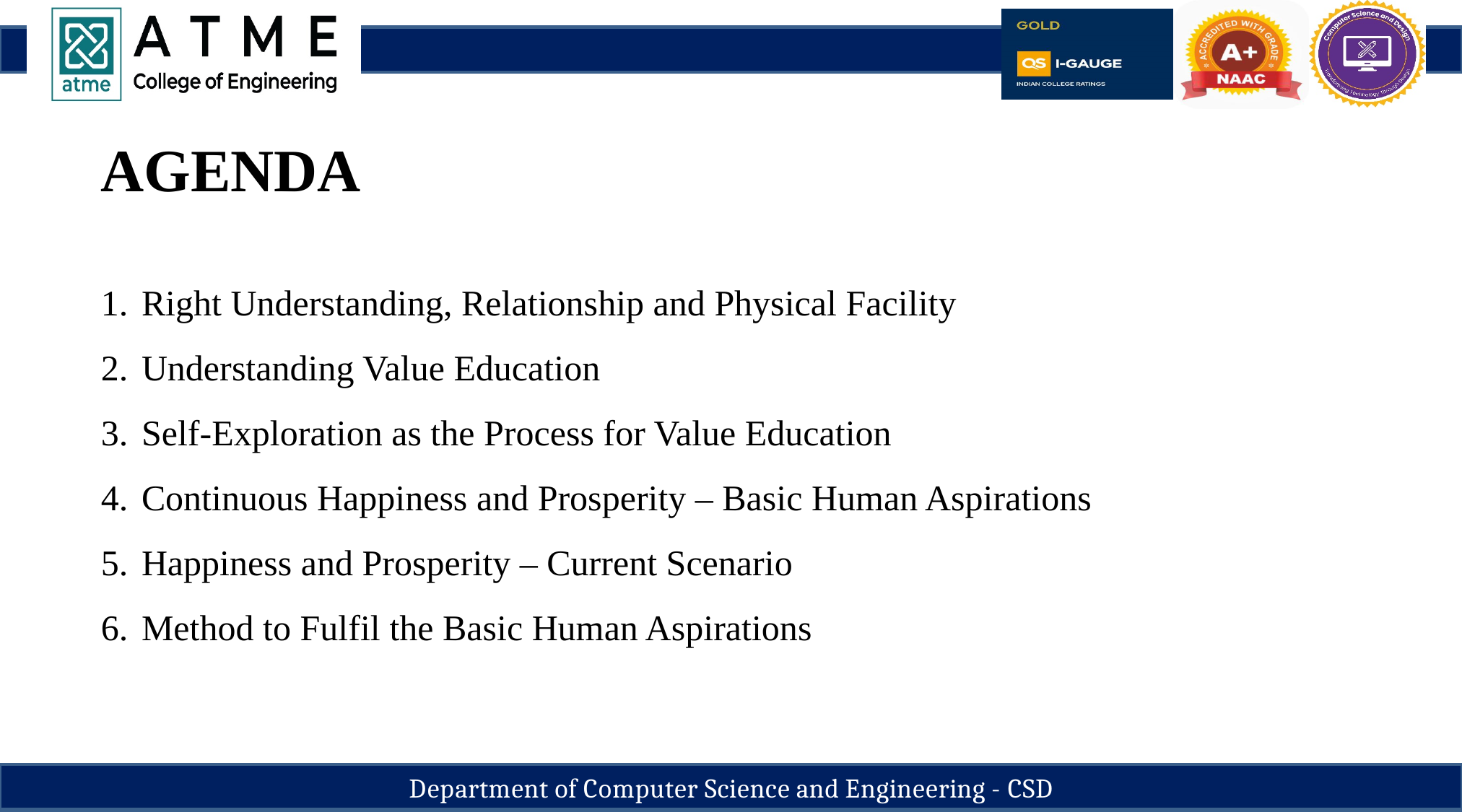

2
AGENDA
Right Understanding, Relationship and Physical Facility
Understanding Value Education
Self-Exploration as the Process for Value Education
Continuous Happiness and Prosperity – Basic Human Aspirations
Happiness and Prosperity – Current Scenario
Method to Fulfil the Basic Human Aspirations
Department of Computer Science and Engineering - CSD